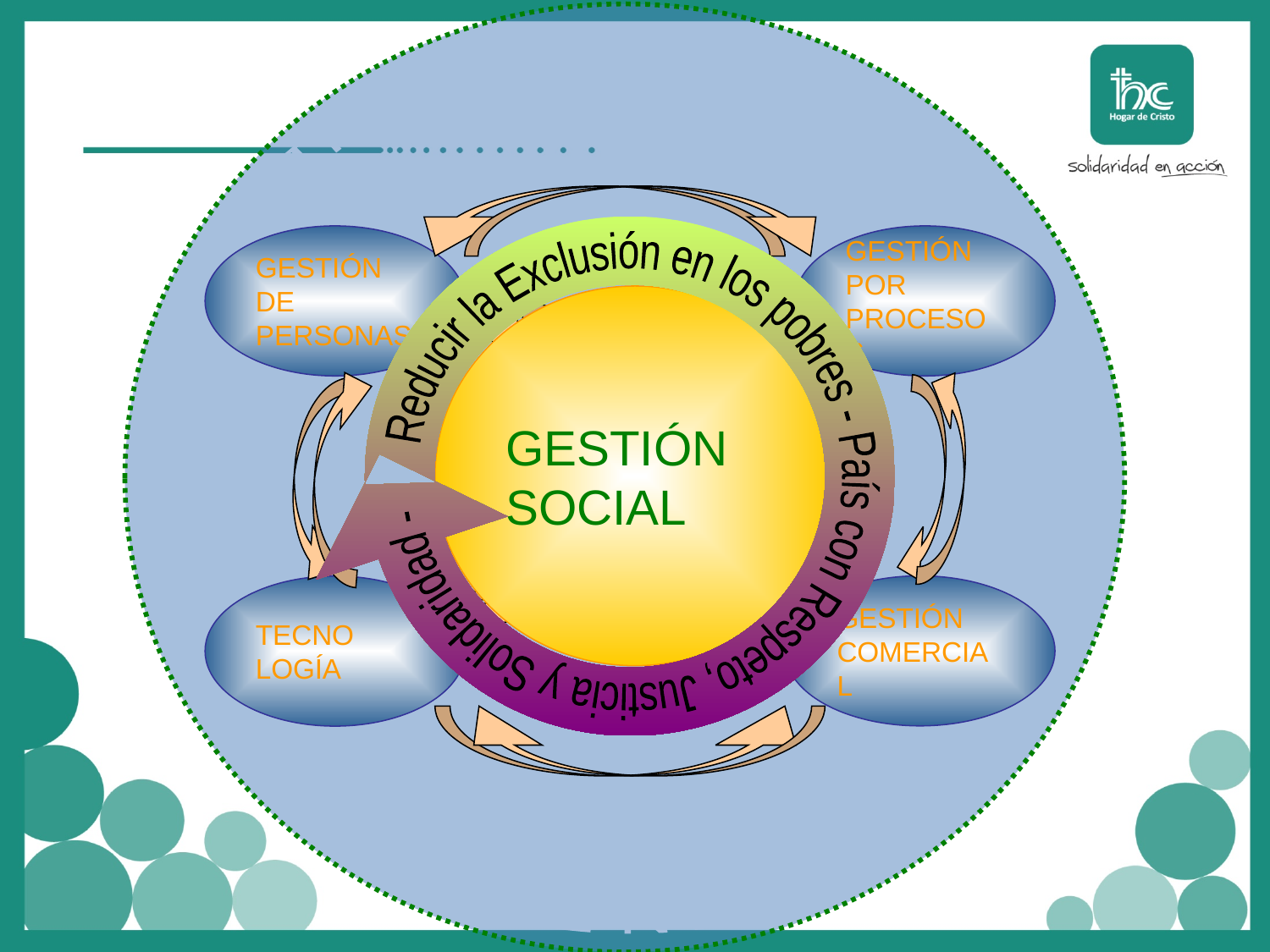

PLAN ESTRATÉGICO     -     PLAN ESTRATÉGICO     -     PLAN ESTRATÉGICO     -

Reducir la Exclusión en los pobres - País con Respeto, Justicia y Solidaridad -
GESTIÓN DE PERSONAS
GESTIÓN POR PROCESOS

GESTIÓN SOCIAL

GESTIÓN COMERCIAL
TECNO
LOGÍA